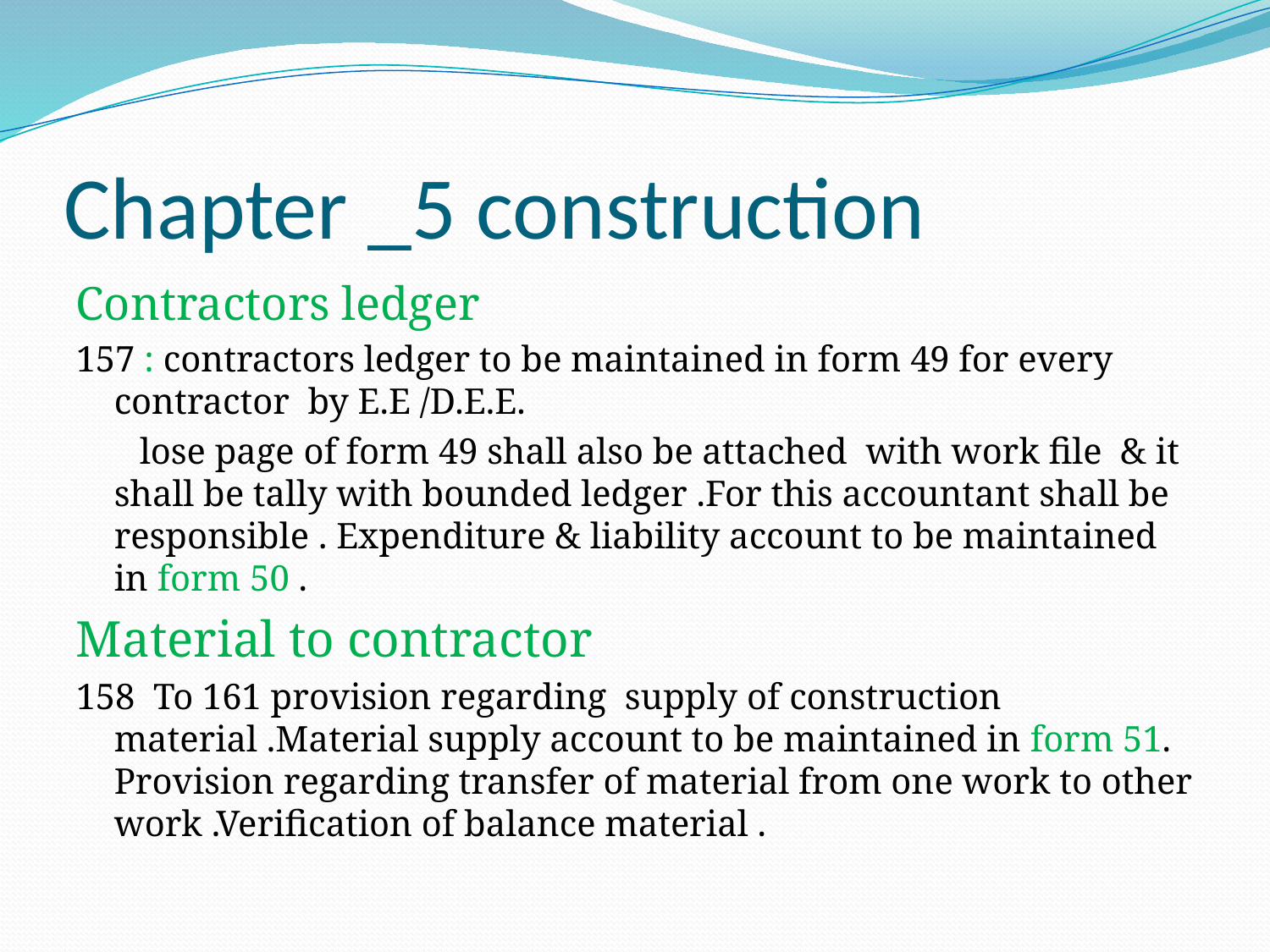

# Chapter _5 construction
Contractors ledger
157 : contractors ledger to be maintained in form 49 for every contractor  by E.E /D.E.E.
       lose page of form 49 shall also be attached  with work file  & it shall be tally with bounded ledger .For this accountant shall be responsible . Expenditure & liability account to be maintained in form 50 .
Material to contractor
158  To 161 provision regarding  supply of construction material .Material supply account to be maintained in form 51. Provision regarding transfer of material from one work to other work .Verification of balance material .